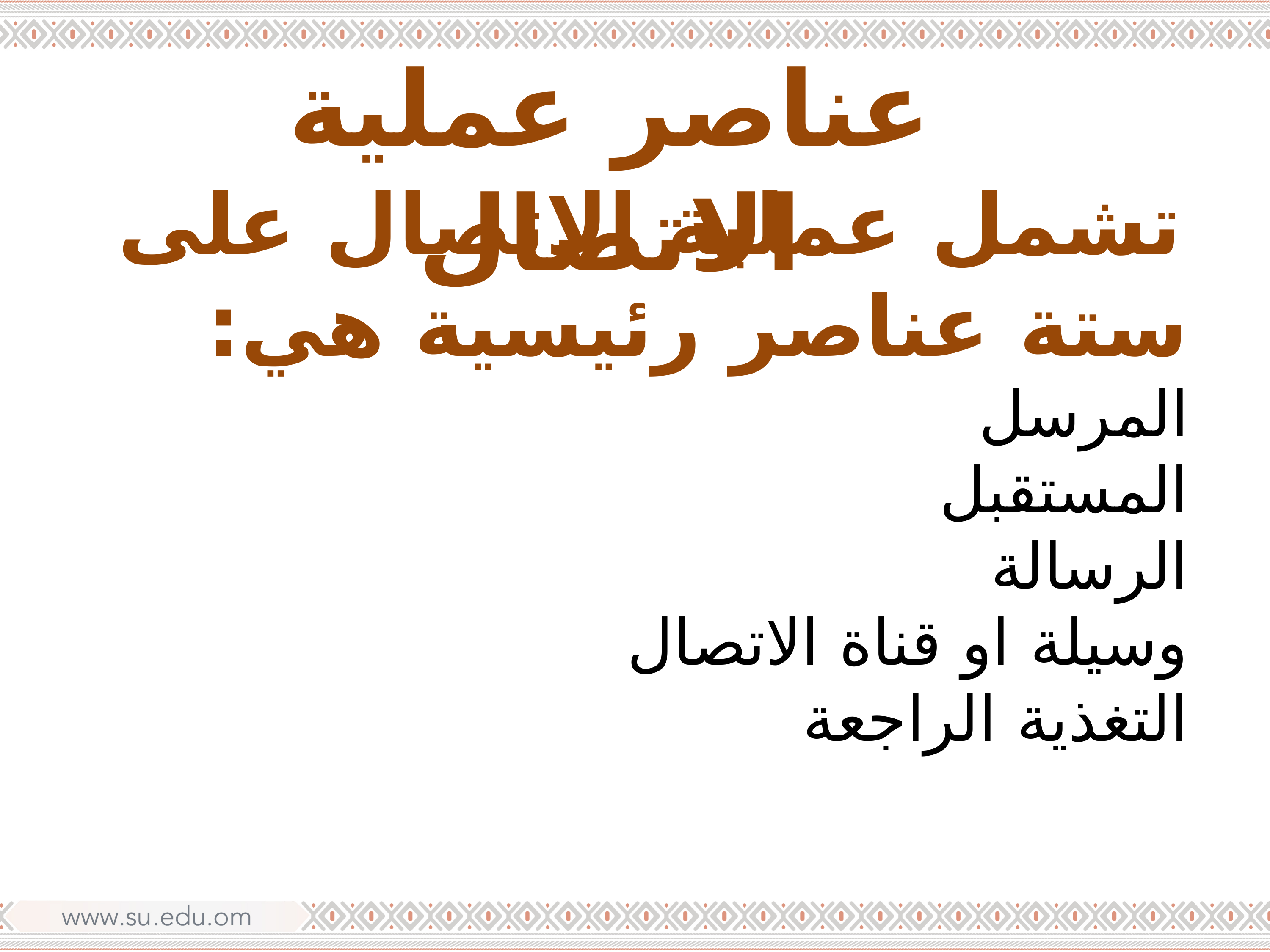

عناصر عملية الاتصال
 تشمل عملية الاتصال على ستة عناصر رئيسية هي:
المرسل
المستقبل
الرسالة
وسيلة او قناة الاتصال
التغذية الراجعة